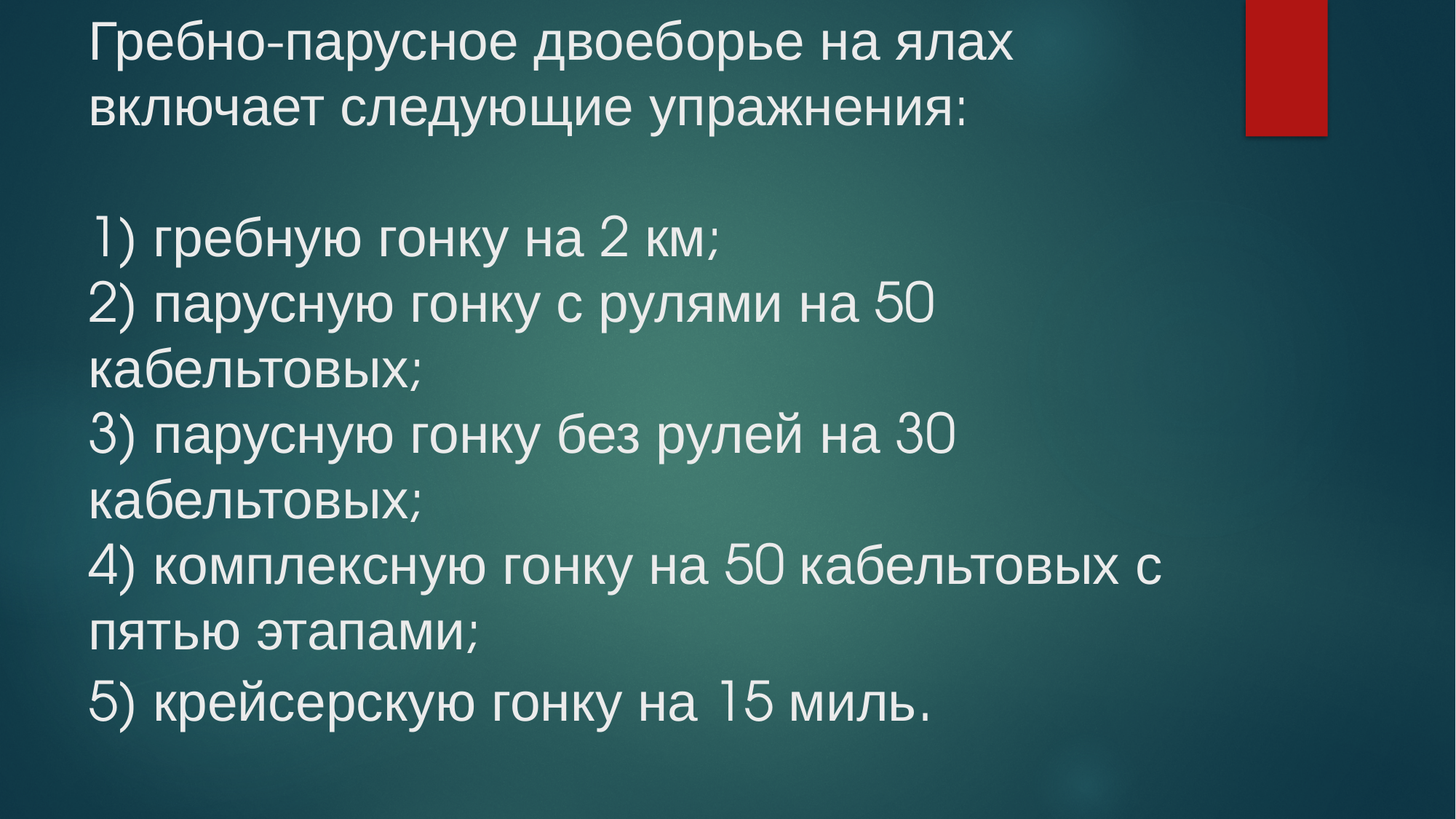

# Гребно-парусное двоеборье на ялах включает следующие упражнения: 1) гребную гонку на 2 км; 2) парусную гонку с рулями на 50 кабельтовых; 3) парусную гонку без рулей на 30 кабельтовых; 4) комплексную гонку на 50 кабельтовых с пятью этапами; 5) крейсерскую гонку на 15 миль.